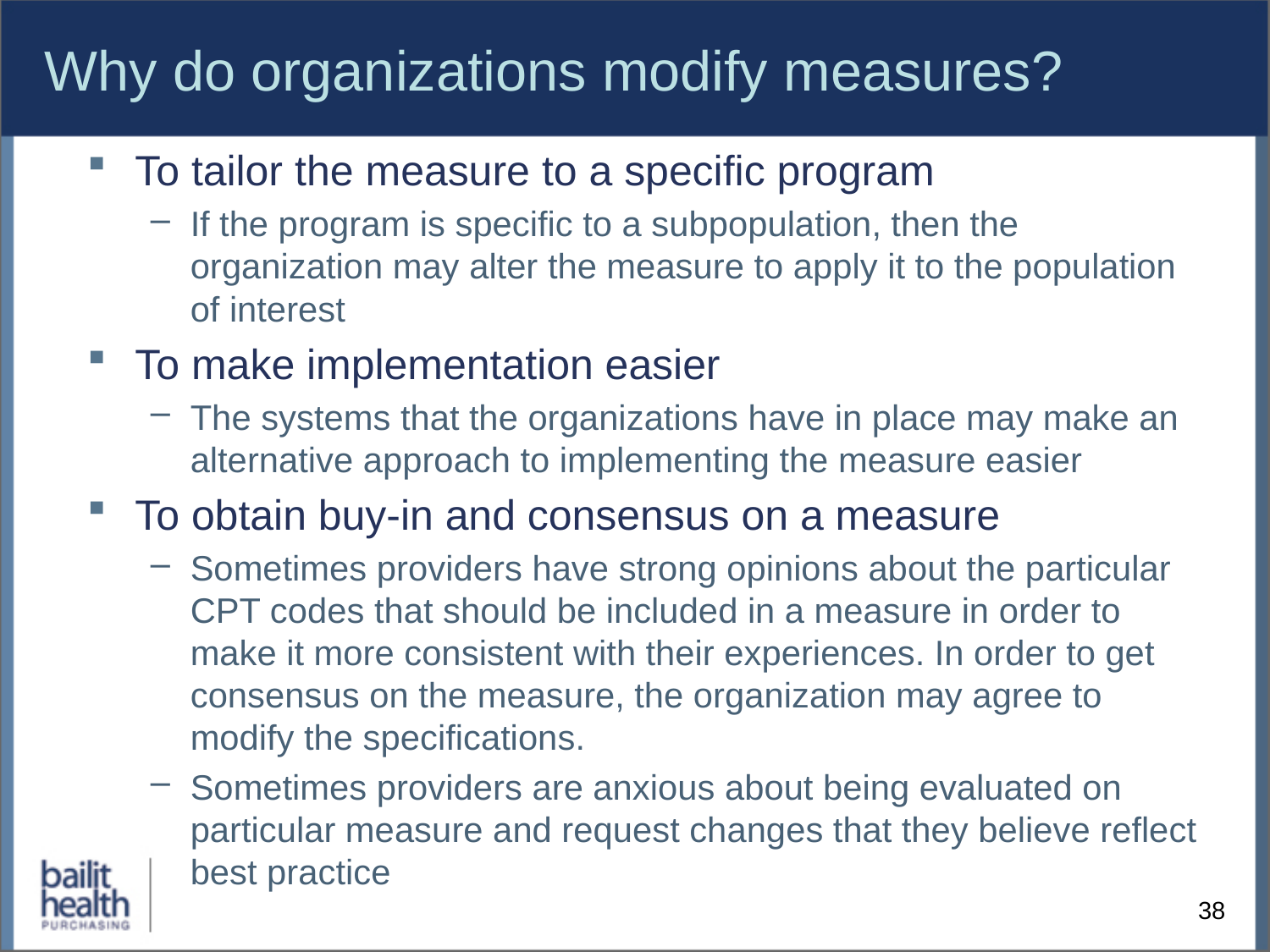

# Why do organizations modify measures?
To tailor the measure to a specific program
If the program is specific to a subpopulation, then the organization may alter the measure to apply it to the population of interest
To make implementation easier
The systems that the organizations have in place may make an alternative approach to implementing the measure easier
To obtain buy-in and consensus on a measure
Sometimes providers have strong opinions about the particular CPT codes that should be included in a measure in order to make it more consistent with their experiences. In order to get consensus on the measure, the organization may agree to modify the specifications.
Sometimes providers are anxious about being evaluated on particular measure and request changes that they believe reflect best practice
38